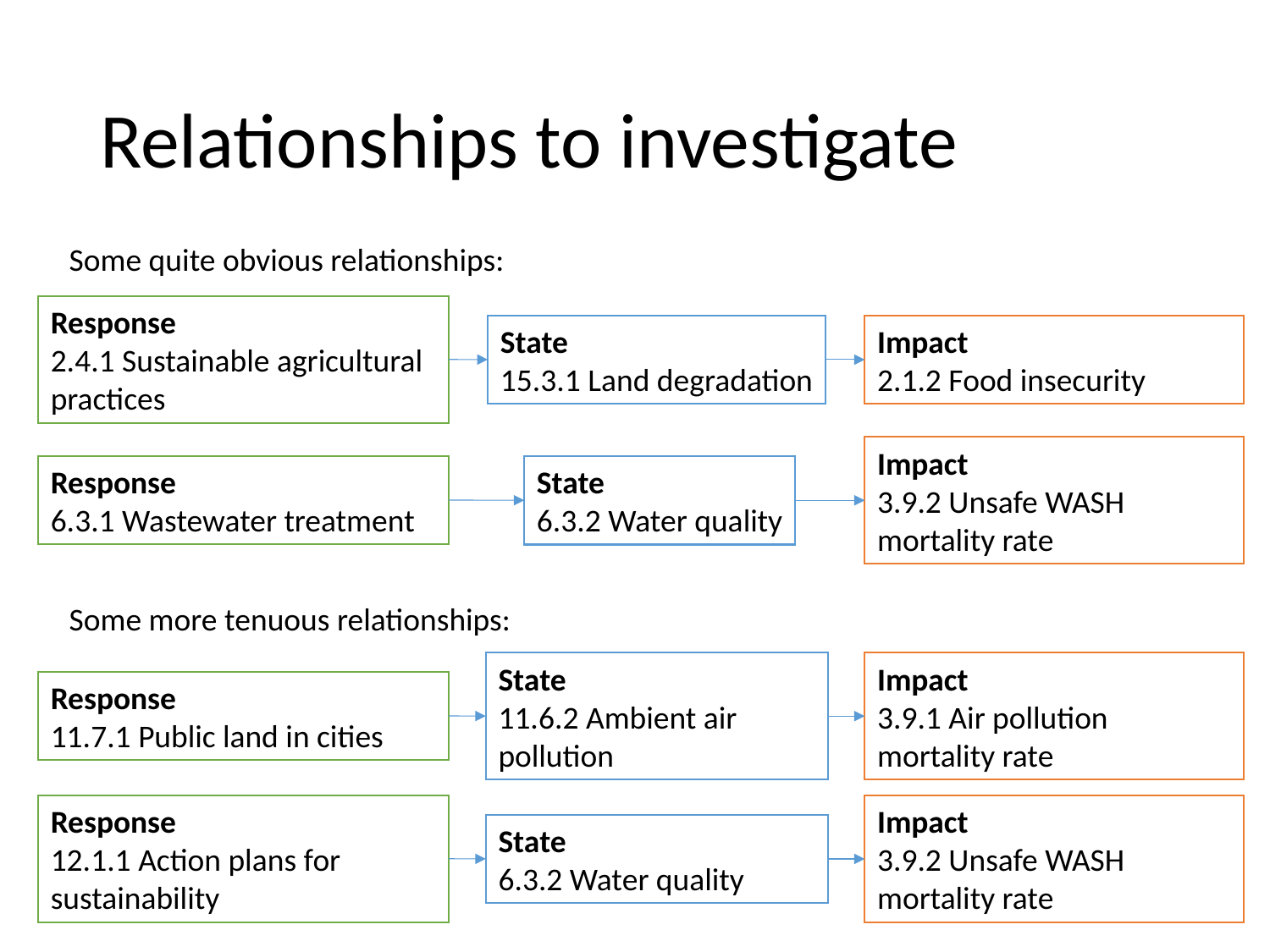

# Relationships to investigate
Some quite obvious relationships:
Response
2.4.1 Sustainable agricultural practices
State
15.3.1 Land degradation
Impact
2.1.2 Food insecurity
Impact
3.9.2 Unsafe WASH mortality rate
Response
6.3.1 Wastewater treatment
State
6.3.2 Water quality
Some more tenuous relationships:
State
11.6.2 Ambient air pollution
Impact
3.9.1 Air pollution mortality rate
Response
11.7.1 Public land in cities
Response
12.1.1 Action plans for sustainability
Impact
3.9.2 Unsafe WASH mortality rate
State
6.3.2 Water quality